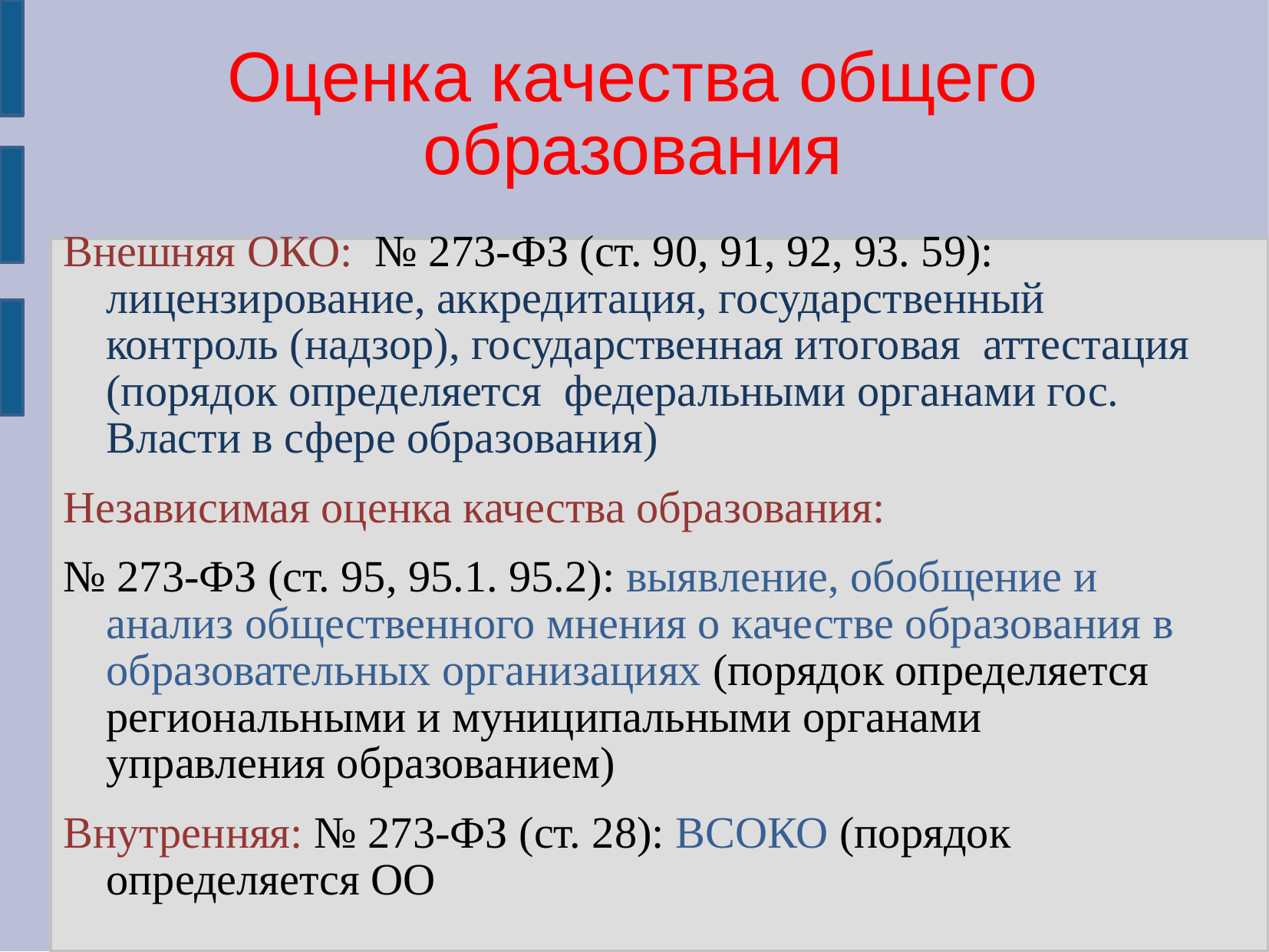

# Оценка качества общего образования
Внешняя ОКО:  № 273-ФЗ (ст. 90, 91, 92, 93. 59): лицензирование, аккредитация, государственный контроль (надзор), государственная итоговая  аттестация (порядок определяется  федеральными органами гос. Власти в сфере образования)
Независимая оценка качества образования:
№ 273-ФЗ (ст. 95, 95.1. 95.2): выявление, обобщение и анализ общественного мнения о качестве образования в образовательных организациях (порядок определяется региональными и муниципальными органами управления образованием)
Внутренняя: № 273-ФЗ (ст. 28): ВСОКО (порядок определяется ОО